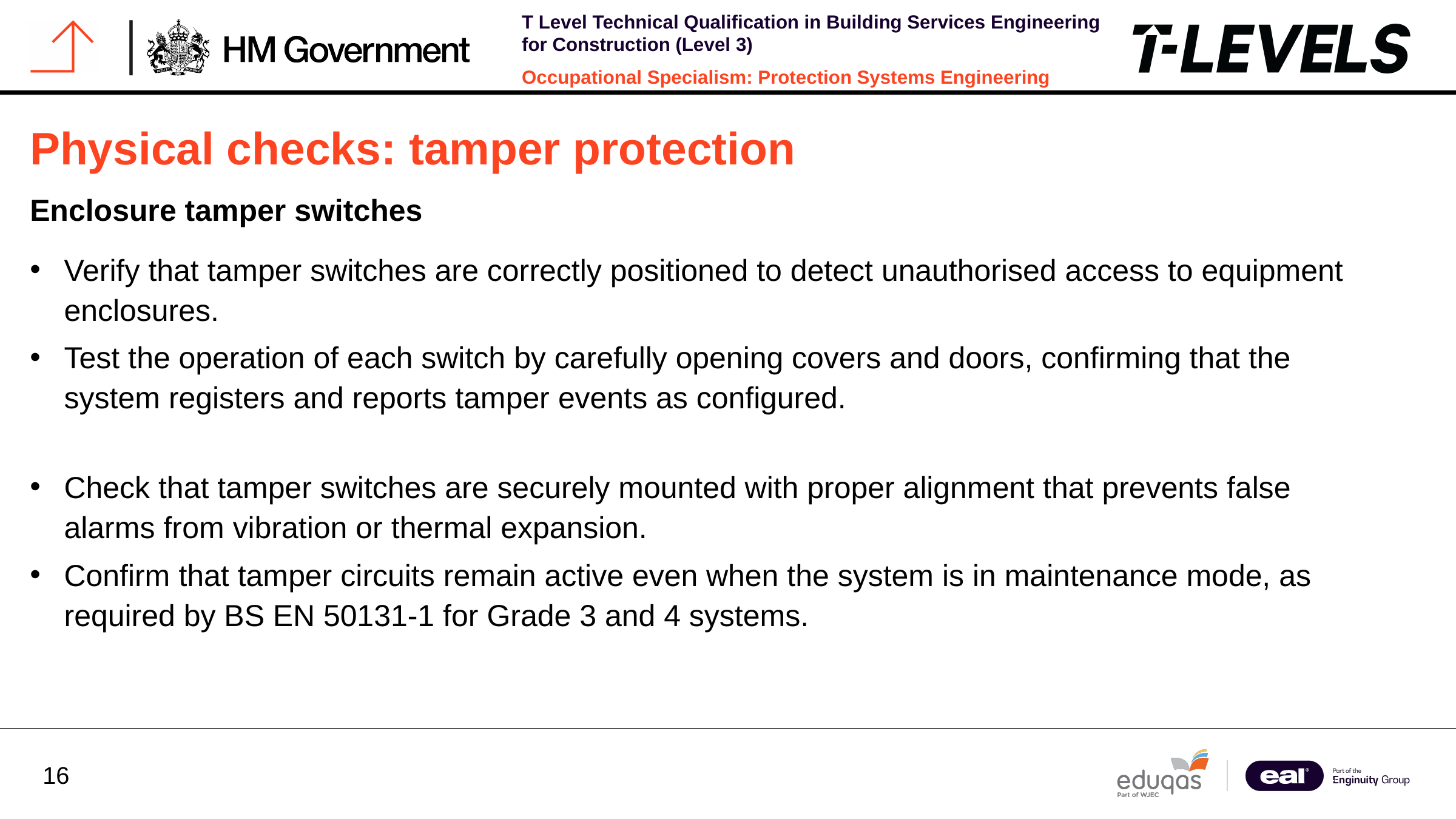

Physical checks: tamper protection
Enclosure tamper switches
Verify that tamper switches are correctly positioned to detect unauthorised access to equipment enclosures.
Test the operation of each switch by carefully opening covers and doors, confirming that the system registers and reports tamper events as configured.
Check that tamper switches are securely mounted with proper alignment that prevents false alarms from vibration or thermal expansion.
Confirm that tamper circuits remain active even when the system is in maintenance mode, as required by BS EN 50131-1 for Grade 3 and 4 systems.